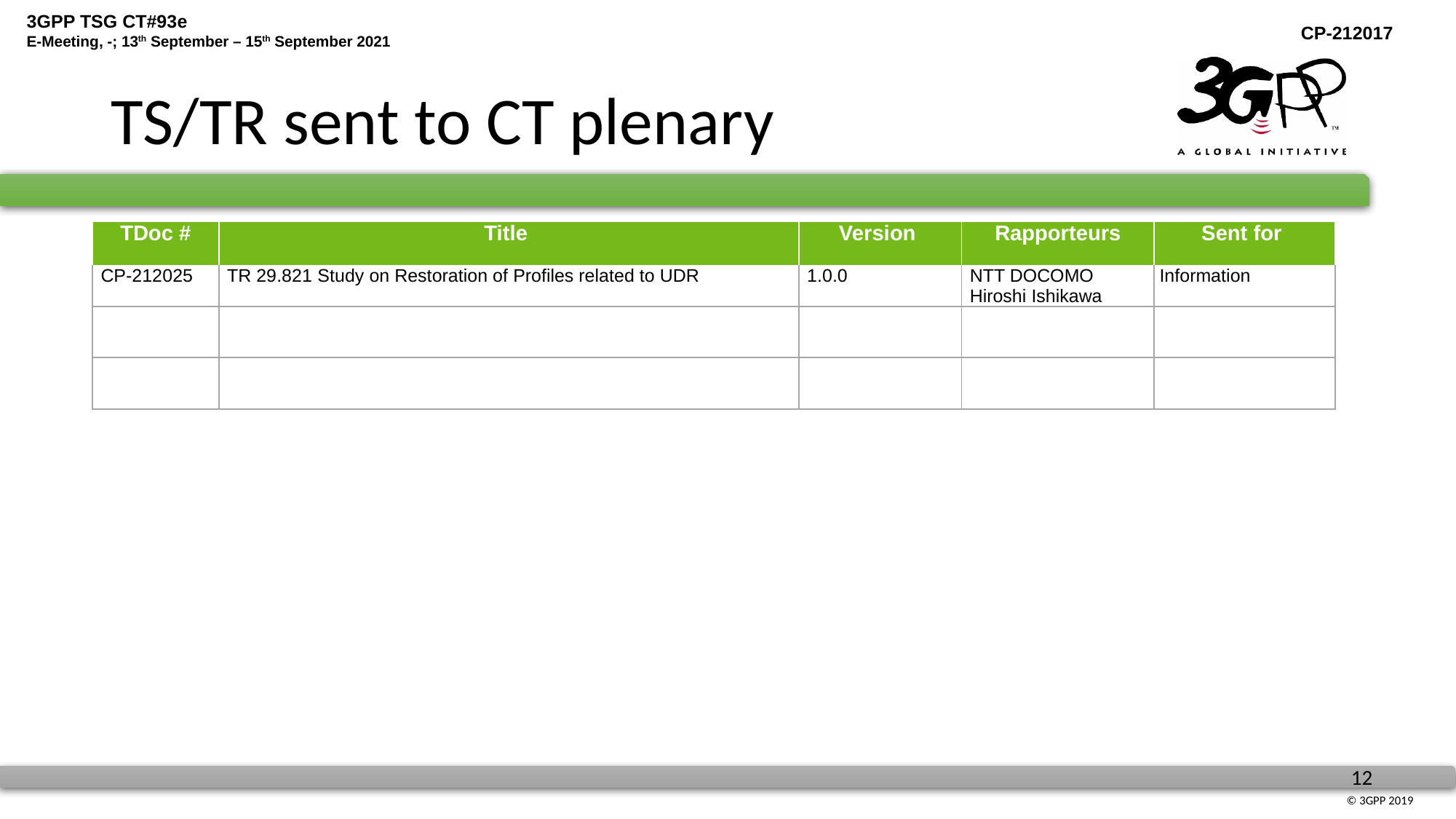

# TS/TR sent to CT plenary
| TDoc # | Title | Version | Rapporteurs | Sent for |
| --- | --- | --- | --- | --- |
| CP-212025 | TR 29.821 Study on Restoration of Profiles related to UDR | 1.0.0 | NTT DOCOMO Hiroshi Ishikawa | Information |
|  |  |  |  |  |
|  |  |  |  |  |